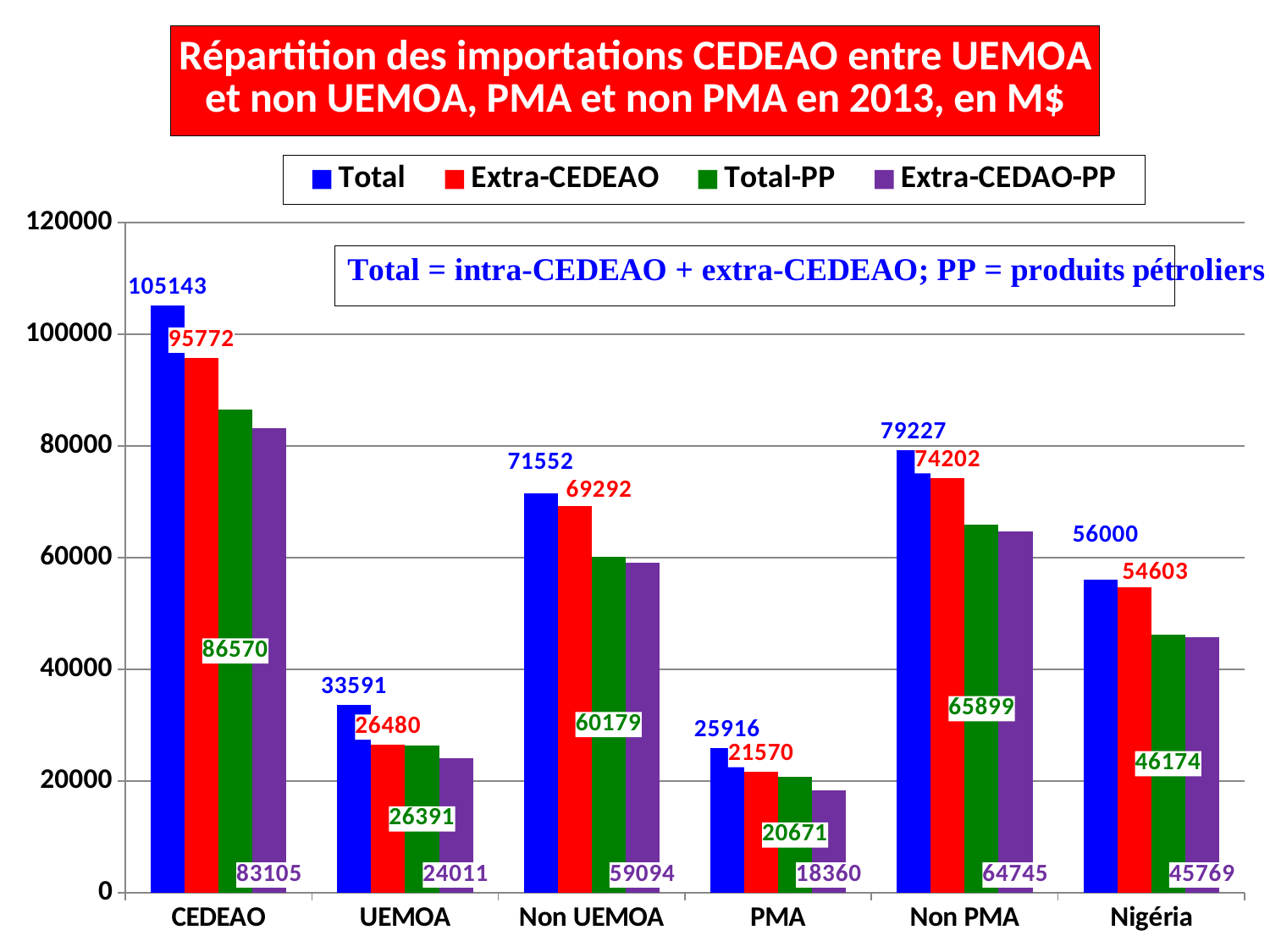

### Chart: Répartition des importations CEDEAO entre UEMOA
et non UEMOA, PMA et non PMA en 2013, en M$

| Category | Total | Extra-CEDEAO | Total-PP | Extra-CEDAO-PP |
|---|---|---|---|---|
| CEDEAO | 105143.0 | 95772.0 | 86570.0 | 83105.0 |
| UEMOA | 33591.0 | 26480.0 | 26391.0 | 24011.0 |
| Non UEMOA | 71552.0 | 69292.0 | 60179.0 | 59094.0 |
| PMA | 25916.0 | 21570.0 | 20671.0 | 18360.0 |
| Non PMA | 79227.0 | 74202.0 | 65899.0 | 64745.0 |
| Nigéria | 56000.0 | 54603.0 | 46174.0 | 45769.0 |